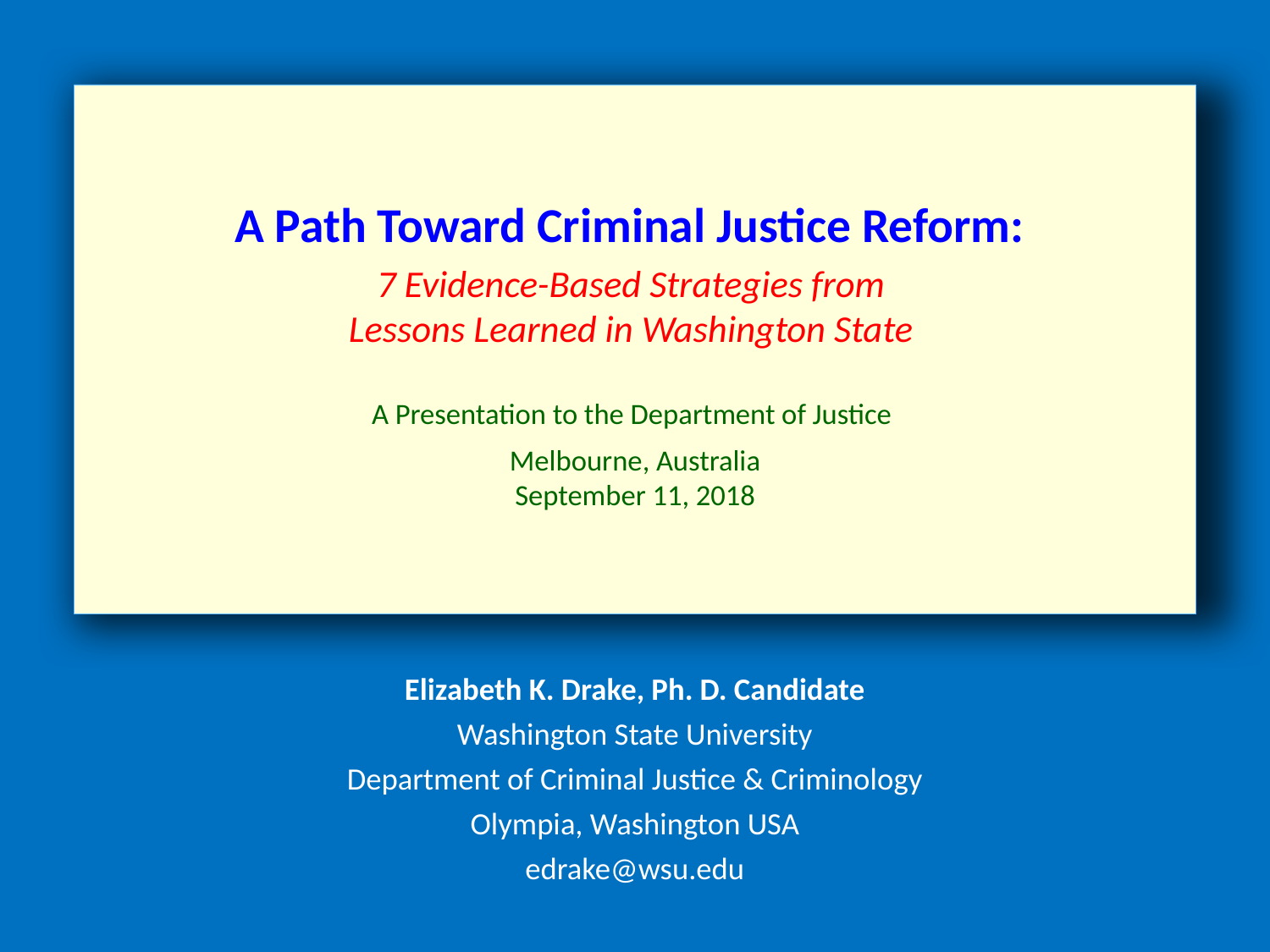

# A Path Toward Criminal Justice Reform: 7 Evidence-Based Strategies from Lessons Learned in Washington State A Presentation to the Department of Justice Melbourne, Australia September 11, 2018
Elizabeth K. Drake, Ph. D. Candidate
Washington State University
Department of Criminal Justice & Criminology
Olympia, Washington USA
edrake@wsu.edu